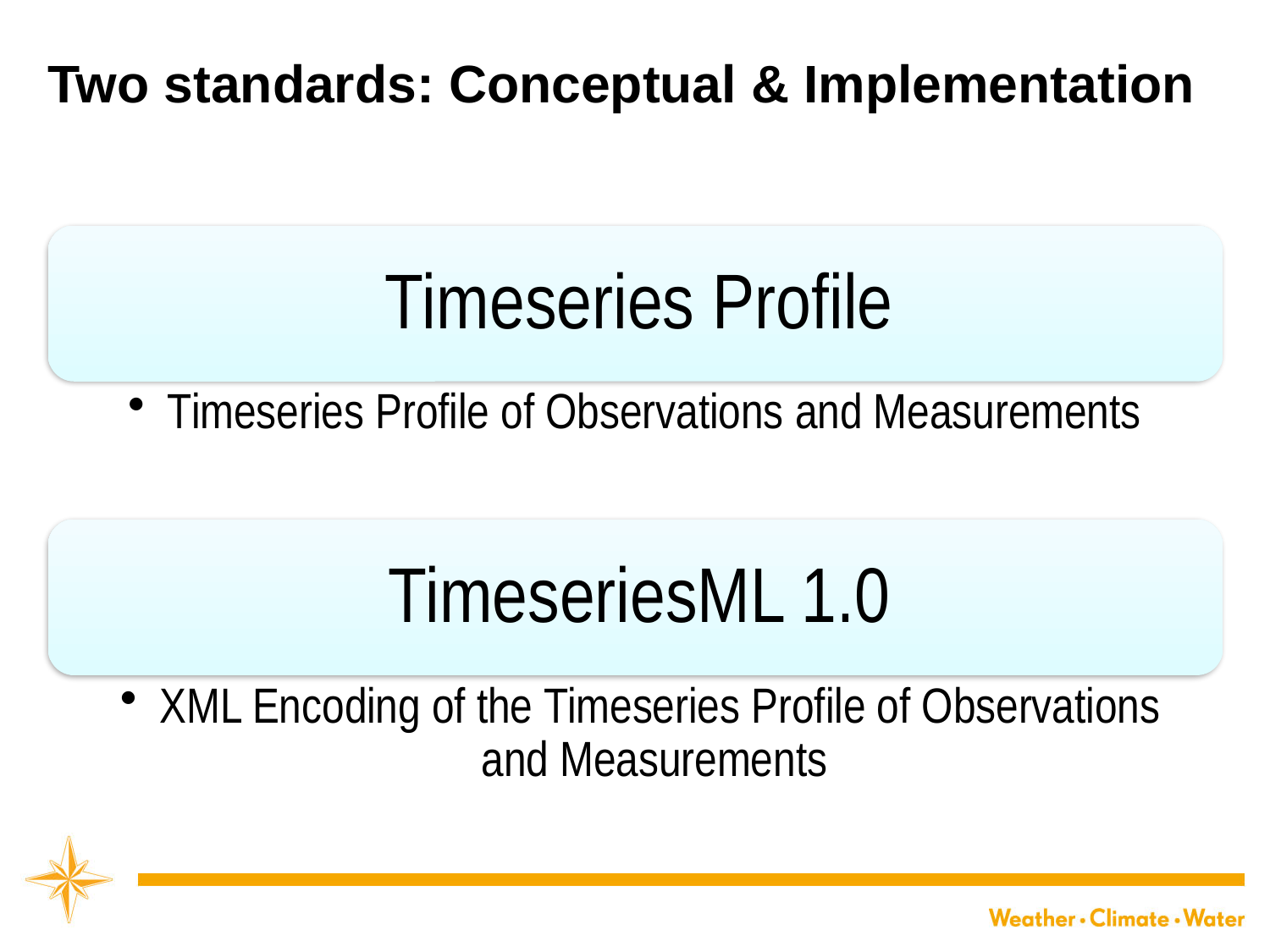

# Two standards: Conceptual & Implementation
Timeseries Profile
Timeseries Profile of Observations and Measurements

TimeseriesML 1.0
XML Encoding of the Timeseries Profile of Observations and Measurements